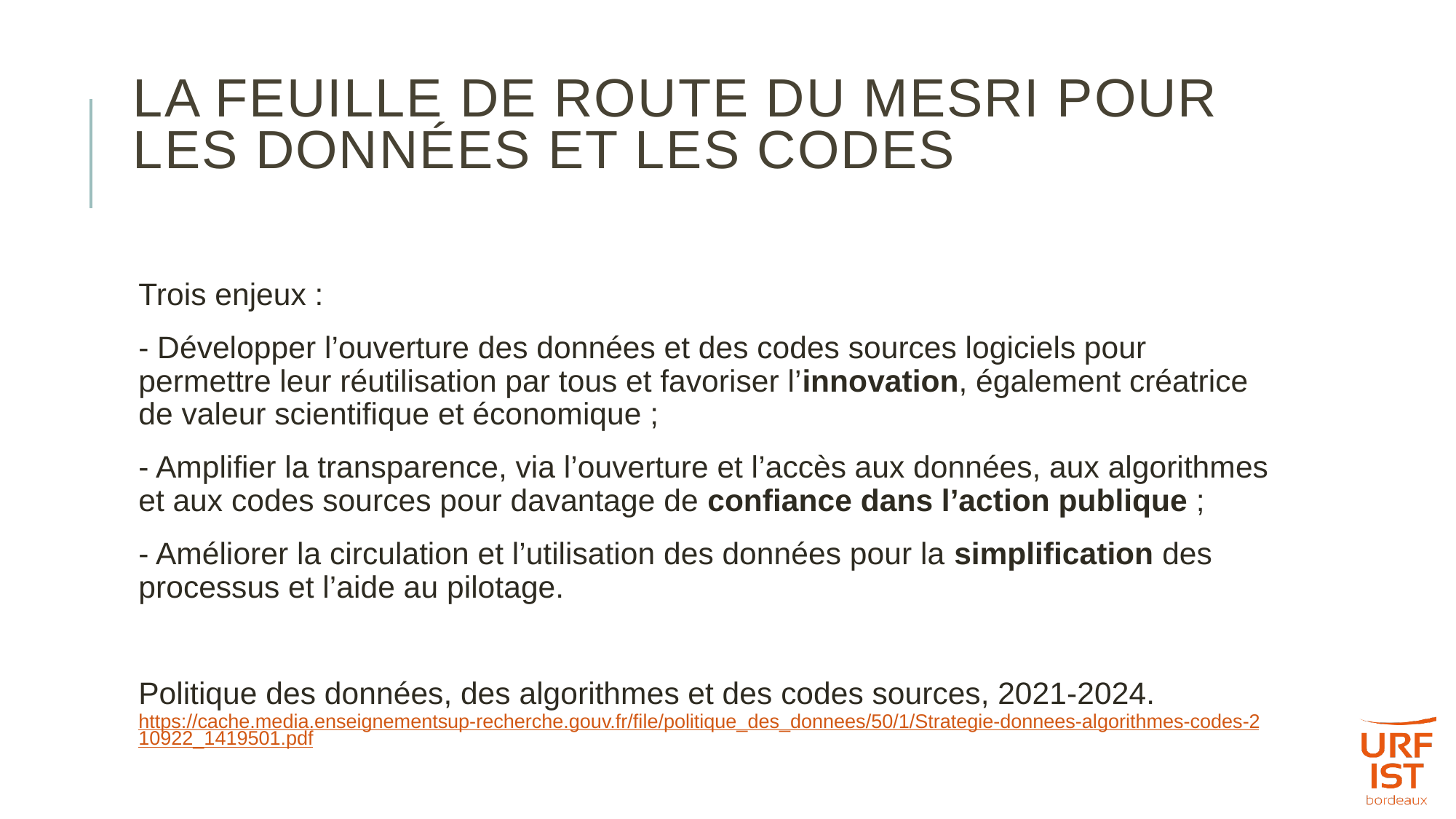

# La feuille de route du MESRI pour les données et les codes
Trois enjeux :
- Développer l’ouverture des données et des codes sources logiciels pour permettre leur réutilisation par tous et favoriser l’innovation, également créatrice de valeur scientifique et économique ;
- Amplifier la transparence, via l’ouverture et l’accès aux données, aux algorithmes et aux codes sources pour davantage de confiance dans l’action publique ;
- Améliorer la circulation et l’utilisation des données pour la simplification des processus et l’aide au pilotage.

Politique des données, des algorithmes et des codes sources, 2021-2024. https://cache.media.enseignementsup-recherche.gouv.fr/file/politique_des_donnees/50/1/Strategie-donnees-algorithmes-codes-210922_1419501.pdf